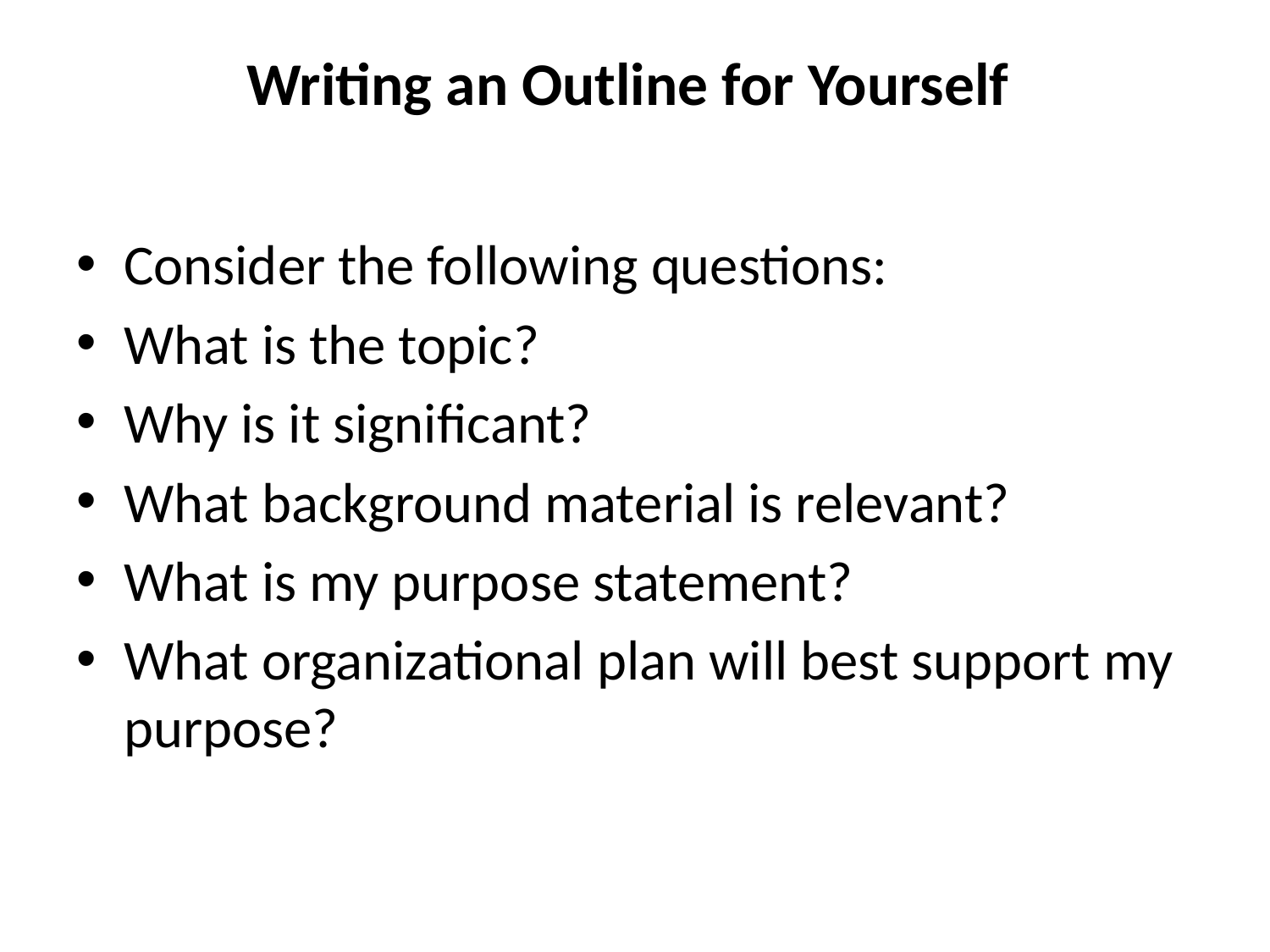

# Writing an Outline for Yourself
Consider the following questions:
What is the topic?
Why is it significant?
What background material is relevant?
What is my purpose statement?
What organizational plan will best support my purpose?